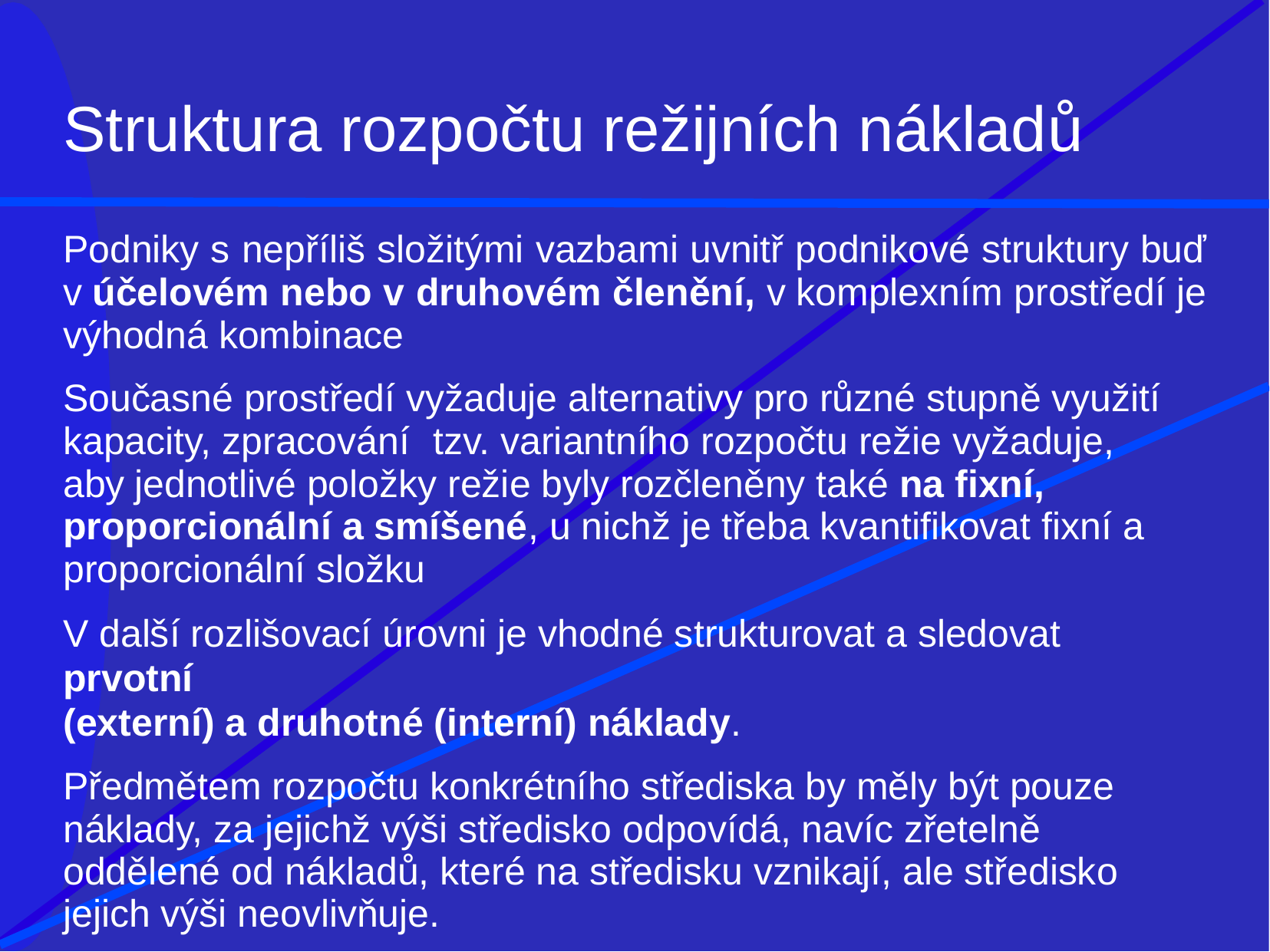

# Struktura rozpočtu režijních nákladů
Podniky s nepříliš složitými vazbami uvnitř podnikové struktury buď v účelovém nebo v druhovém členění, v komplexním prostředí je výhodná kombinace
Současné prostředí vyžaduje alternativy pro různé stupně využití kapacity, zpracování	tzv. variantního rozpočtu režie vyžaduje, aby jednotlivé položky režie byly rozčleněny také na fixní, proporcionální a smíšené, u nichž je třeba kvantifikovat fixní a proporcionální složku
V další rozlišovací úrovni je vhodné strukturovat a sledovat prvotní
(externí) a druhotné (interní) náklady.
Předmětem rozpočtu konkrétního střediska by měly být pouze náklady, za jejichž výši středisko odpovídá, navíc zřetelně oddělené od nákladů, které na středisku vznikají, ale středisko jejich výši neovlivňuje.